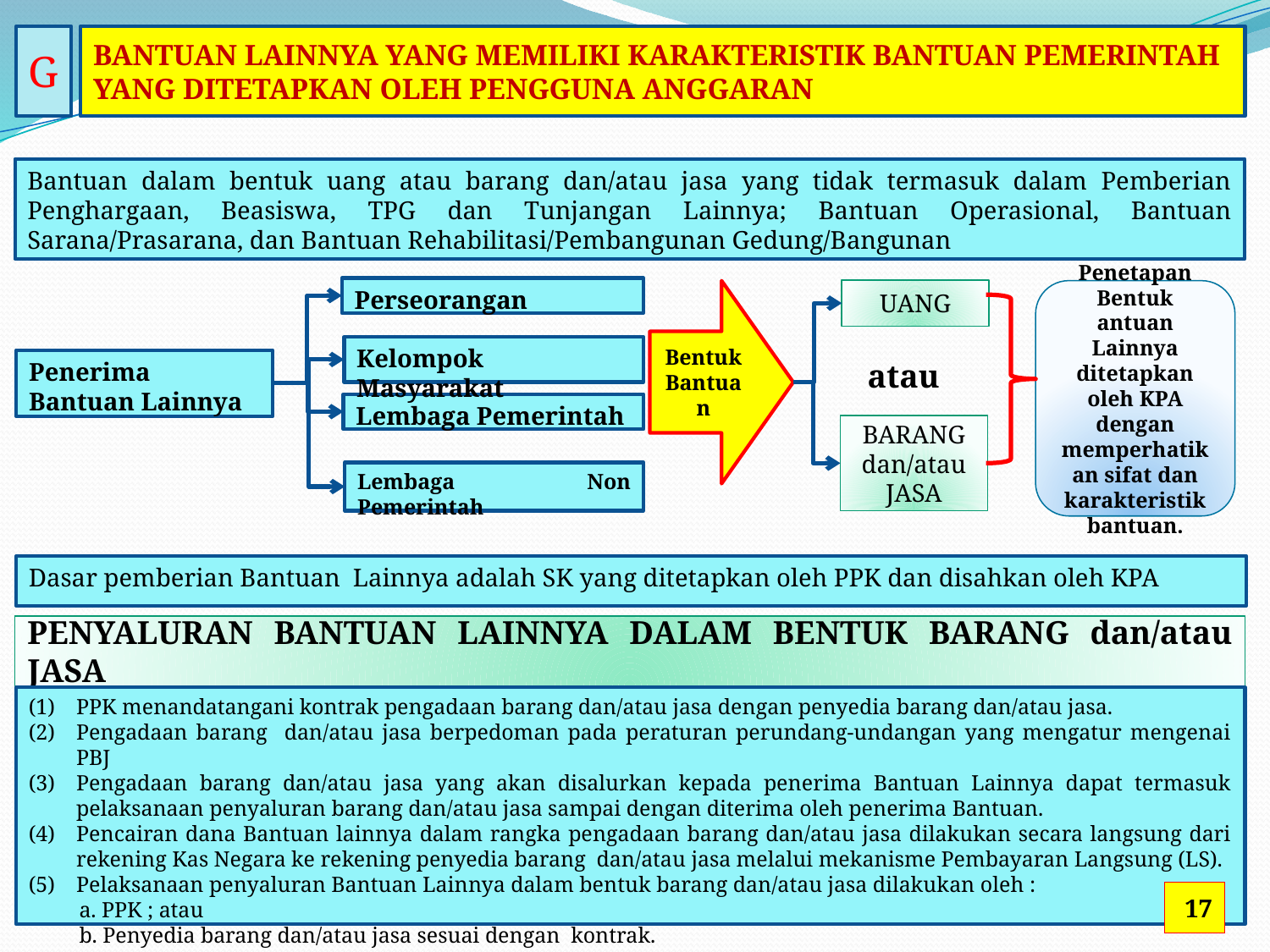

G
BANTUAN LAINNYA YANG MEMILIKI KARAKTERISTIK BANTUAN PEMERINTAH YANG DITETAPKAN OLEH PENGGUNA ANGGARAN
Bantuan dalam bentuk uang atau barang dan/atau jasa yang tidak termasuk dalam Pemberian Penghargaan, Beasiswa, TPG dan Tunjangan Lainnya; Bantuan Operasional, Bantuan Sarana/Prasarana, dan Bantuan Rehabilitasi/Pembangunan Gedung/Bangunan
Perseorangan
UANG
Bentuk Bantuan
Penetapan Bentuk antuan Lainnya ditetapkan oleh KPA dengan memperhatikan sifat dan karakteristik bantuan.

Kelompok Masyarakat
Penerima Bantuan Lainnya
atau
Lembaga Pemerintah
BARANG dan/atau JASA
Lembaga Non Pemerintah
Dasar pemberian Bantuan  Lainnya adalah SK yang ditetapkan oleh PPK dan disahkan oleh KPA
PENYALURAN BANTUAN LAINNYA DALAM BENTUK BARANG dan/atau JASA
PPK menandatangani kontrak pengadaan barang dan/atau jasa dengan penyedia barang dan/atau jasa.
Pengadaan barang  dan/atau jasa berpedoman pada peraturan perundang-undangan yang mengatur mengenai PBJ
Pengadaan barang dan/atau jasa yang akan disalurkan kepada penerima Bantuan Lainnya dapat termasuk pelaksanaan penyaluran barang dan/atau jasa sampai dengan diterima oleh penerima Bantuan.
Pencairan dana Bantuan lainnya dalam rangka pengadaan barang dan/atau jasa dilakukan secara langsung dari rekening Kas Negara ke rekening penyedia barang  dan/atau jasa melalui mekanisme Pembayaran Langsung (LS).
Pelaksanaan penyaluran Bantuan Lainnya dalam bentuk barang dan/atau jasa dilakukan oleh :
	a. PPK ; atau
	b. Penyedia barang dan/atau jasa sesuai dengan  kontrak.
18
17